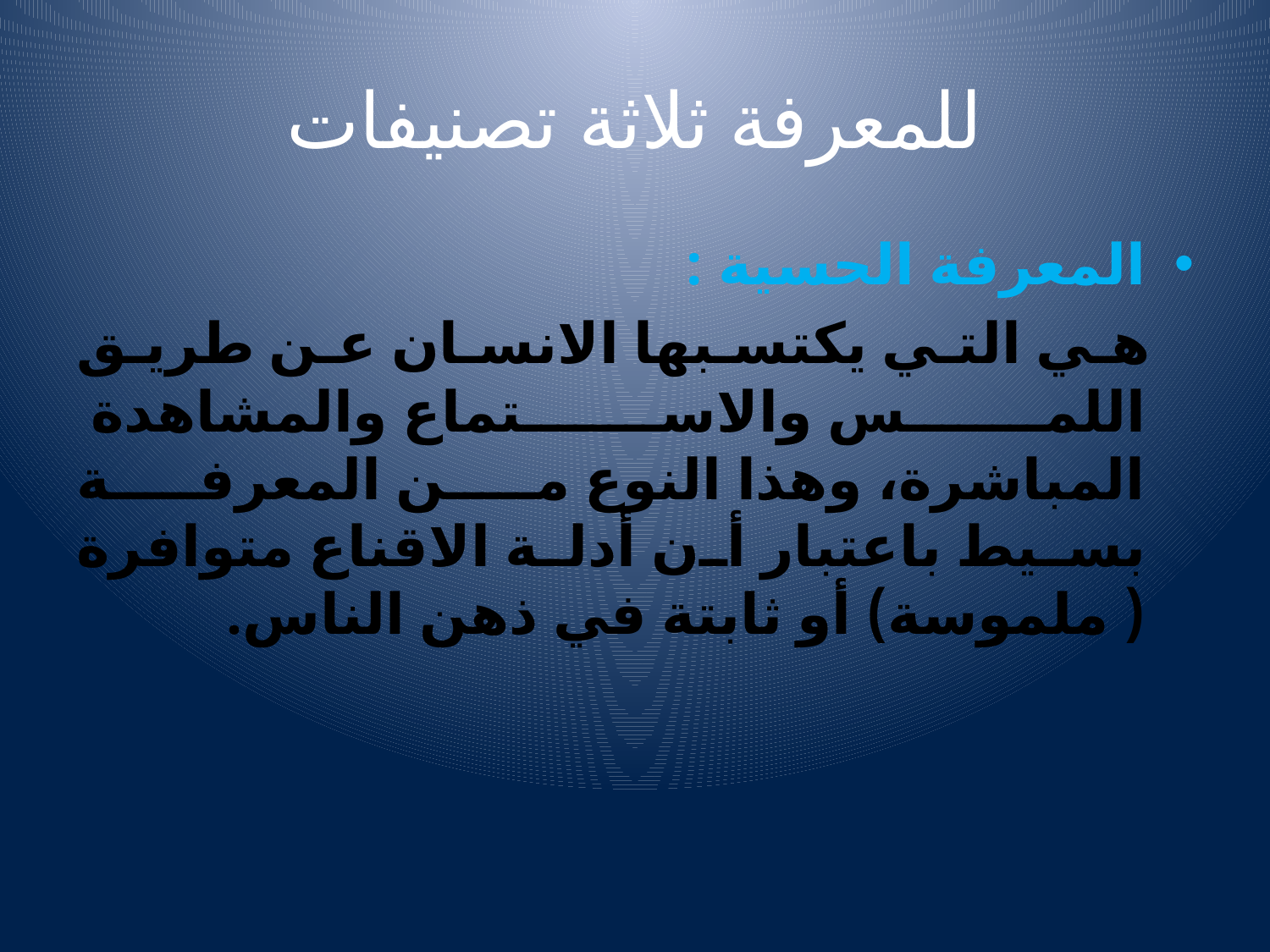

# للمعرفة ثلاثة تصنيفات
المعرفة الحسية :
   هي التي يكتسبها الانسان عن طريق اللمس والاستماع والمشاهدة  المباشرة، وهذا النوع من المعرفة بسيط باعتبار أن أدلة الاقناع متوافرة ( ملموسة) أو ثابتة في ذهن الناس.